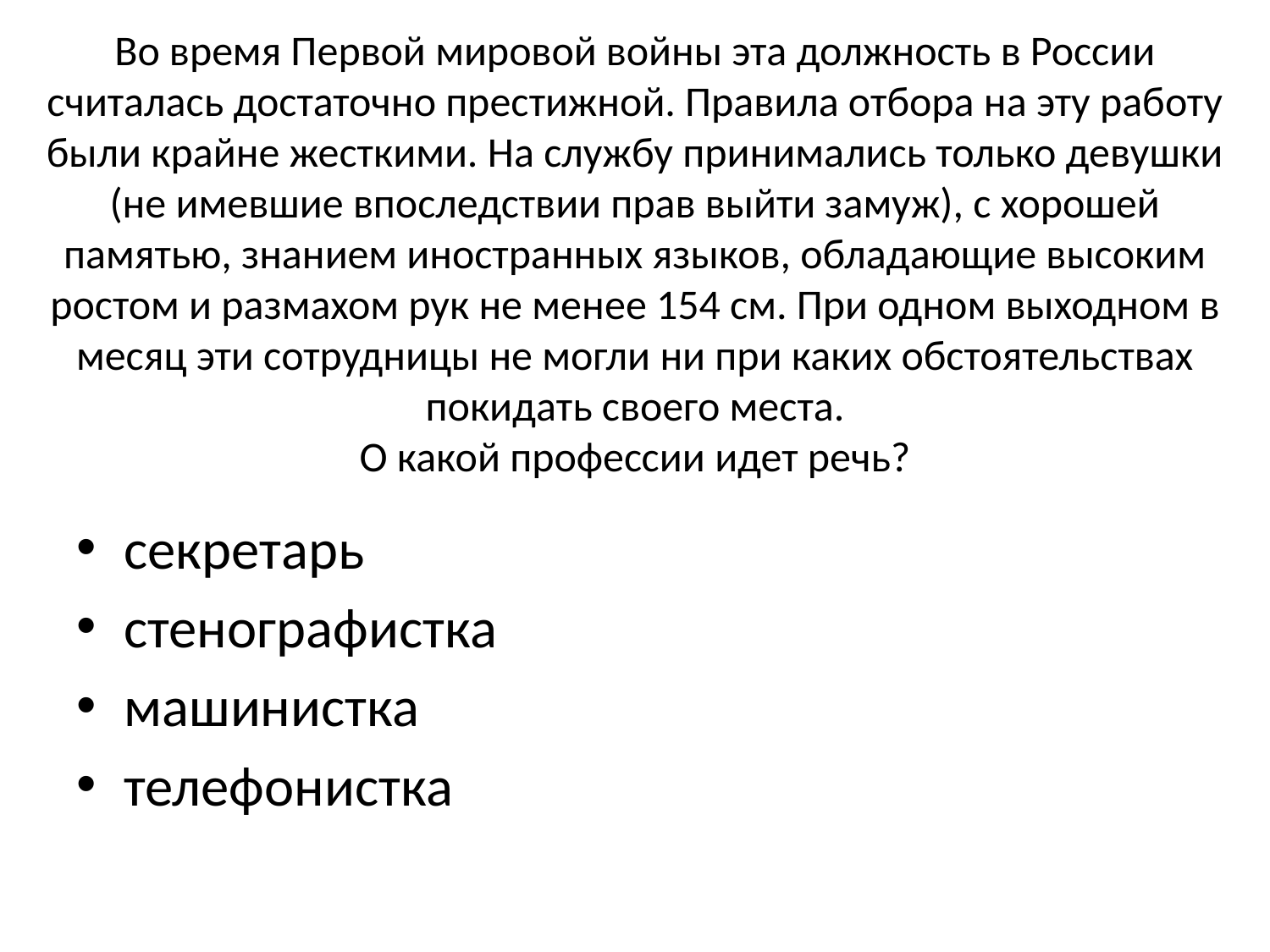

# Во время Первой мировой войны эта должность в России считалась достаточно престижной. Правила отбора на эту работу были крайне жесткими. На службу принимались только девушки (не имевшие впоследствии прав выйти замуж), с хорошей памятью, знанием иностранных языков, обладающие высоким ростом и размахом рук не менее 154 см. При одном выходном в месяц эти сотрудницы не могли ни при каких обстоятельствах покидать своего места. О какой профессии идет речь?
секретарь
стенографистка
машинистка
телефонистка